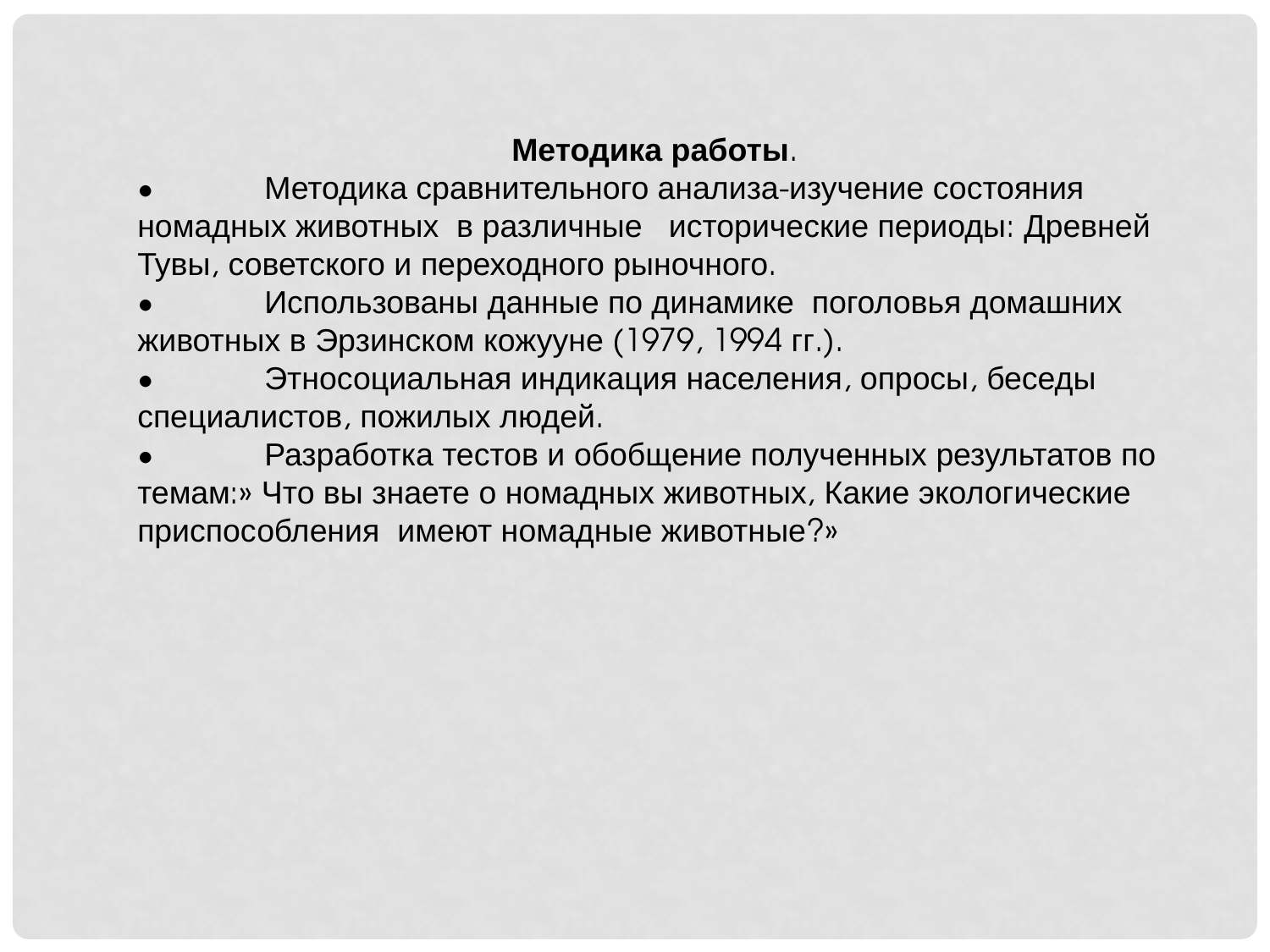

Методика работы.
•	Методика сравнительного анализа-изучение состояния номадных животных  в различные   исторические периоды: Древней Тувы, советского и переходного рыночного.
•	Использованы данные по динамике  поголовья домашних животных в Эрзинском кожууне (1979, 1994 гг.).
•	Этносоциальная индикация населения, опросы, беседы специалистов, пожилых людей.
•	Разработка тестов и обобщение полученных результатов по темам:» Что вы знаете о номадных животных, Какие экологические приспособления  имеют номадные животные?»